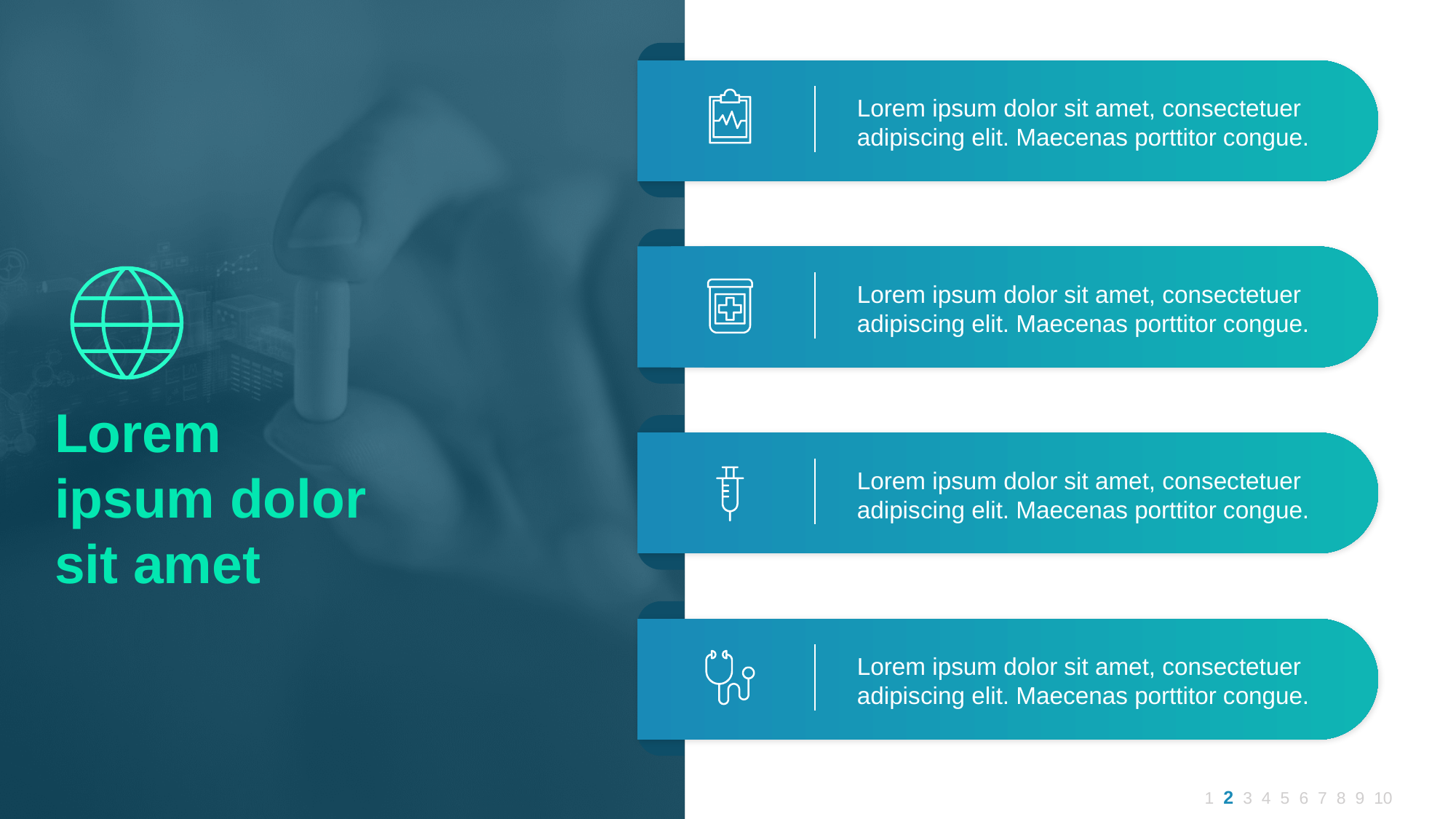

Lorem ipsum dolor sit amet, consectetuer adipiscing elit. Maecenas porttitor congue.

Lorem ipsum dolor sit amet, consectetuer adipiscing elit. Maecenas porttitor congue.

Lorem ipsum dolor sit amet

Lorem ipsum dolor sit amet, consectetuer adipiscing elit. Maecenas porttitor congue.

Lorem ipsum dolor sit amet, consectetuer adipiscing elit. Maecenas porttitor congue.

1  2  3  4  5  6  7  8  9  10